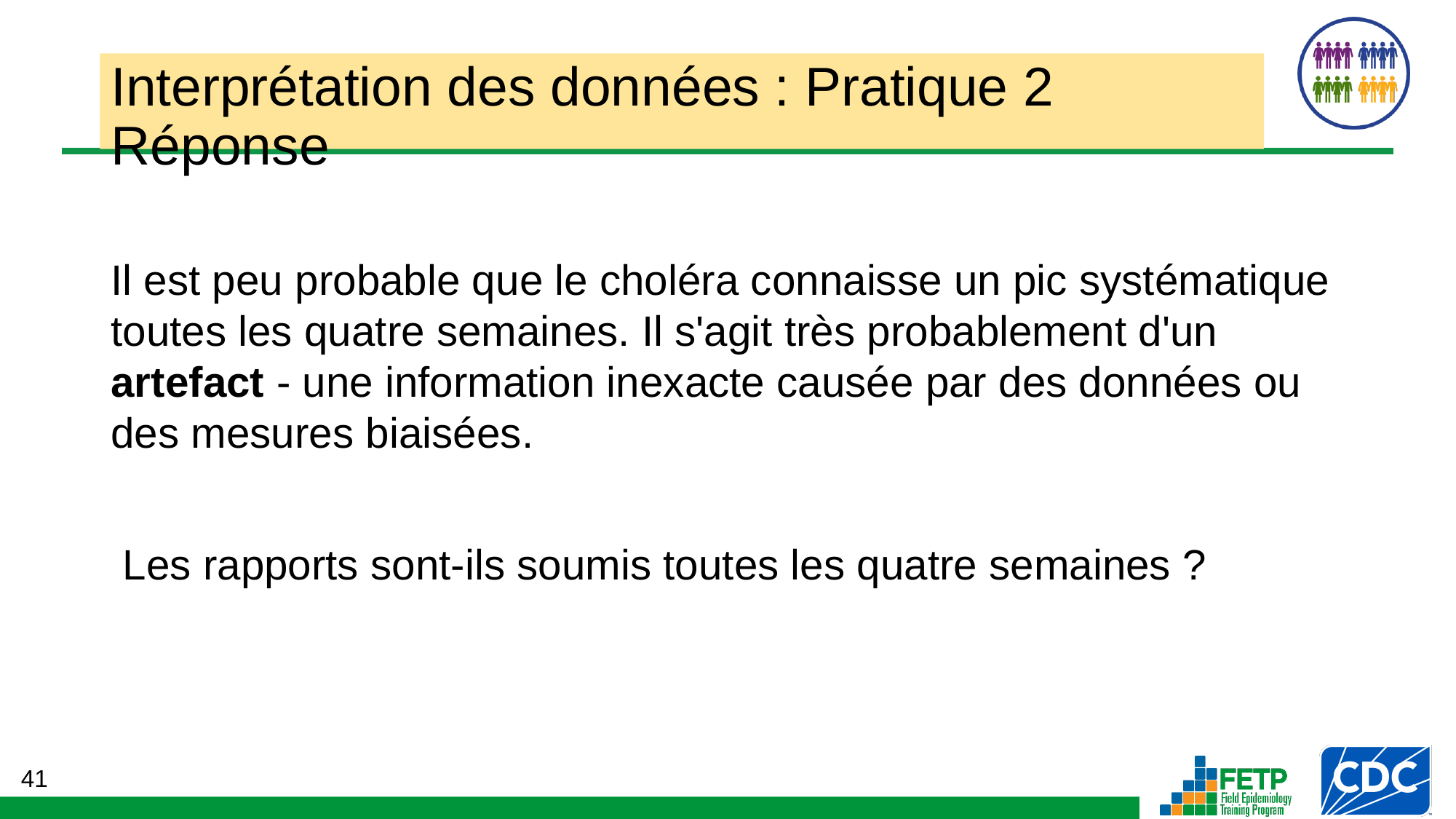

# Interprétation des données : Pratique 2 Réponse
Il est peu probable que le choléra connaisse un pic systématique toutes les quatre semaines. Il s'agit très probablement d'un artefact - une information inexacte causée par des données ou des mesures biaisées.

 Les rapports sont-ils soumis toutes les quatre semaines ?